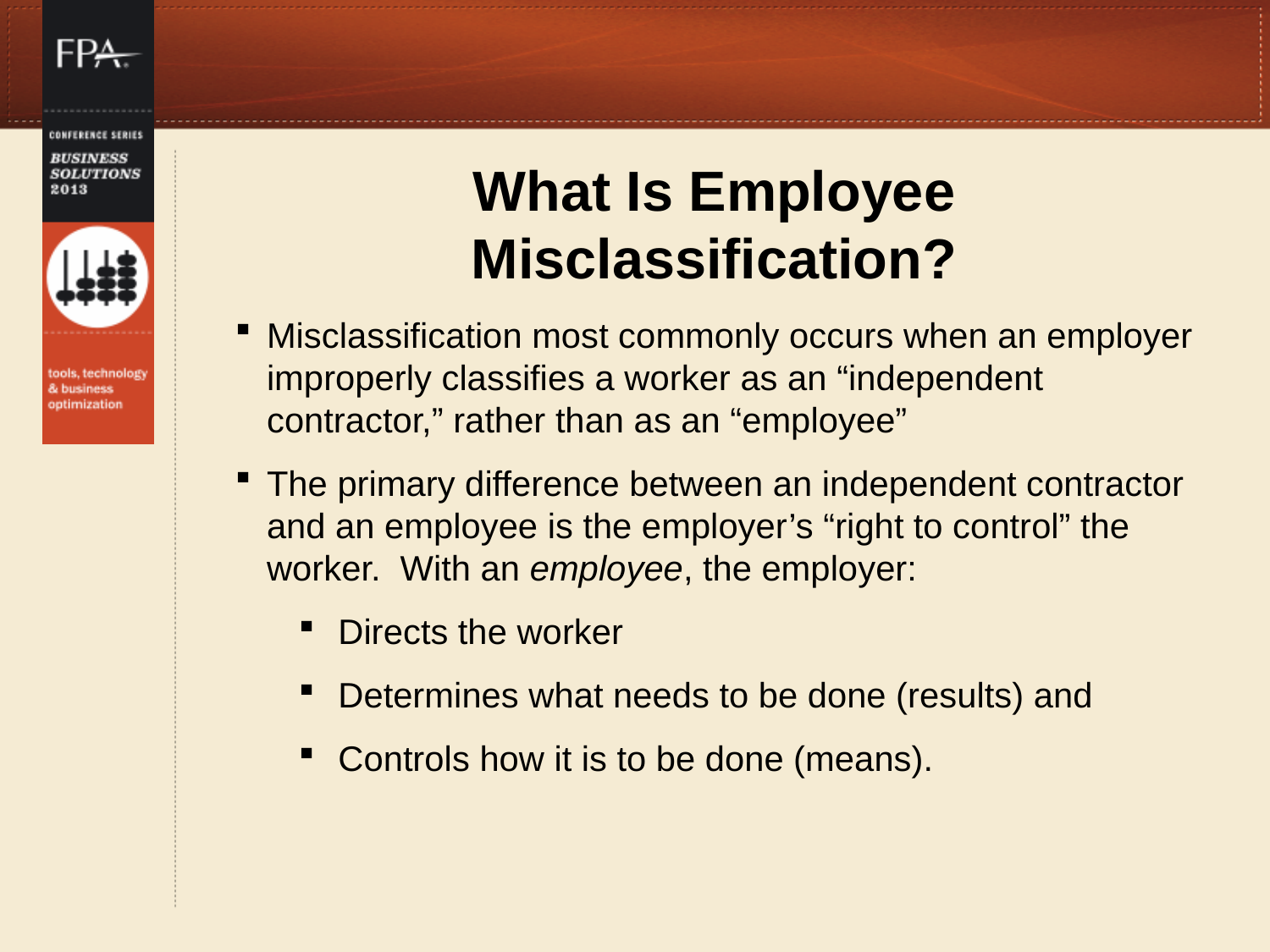

# What Is Employee Misclassification?
Misclassification most commonly occurs when an employer improperly classifies a worker as an “independent contractor,” rather than as an “employee”
The primary difference between an independent contractor and an employee is the employer’s “right to control” the worker.  With an employee, the employer:
Directs the worker
Determines what needs to be done (results) and
Controls how it is to be done (means).